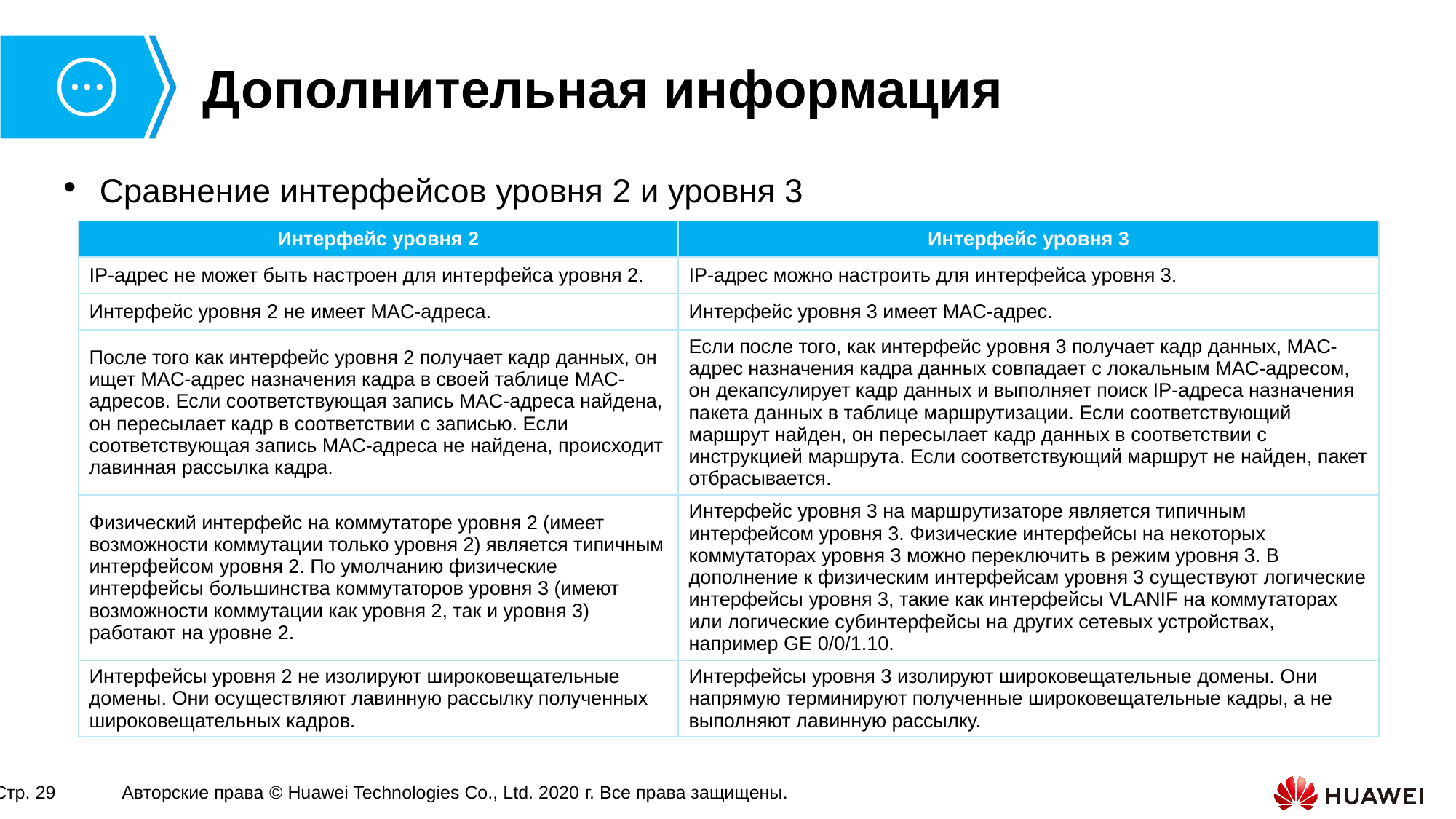

Сравнение интерфейсов уровня 2 и уровня 3
| Интерфейс уровня 2 | Интерфейс уровня 3 |
| --- | --- |
| IP-адрес не может быть настроен для интерфейса уровня 2. | IP-адрес можно настроить для интерфейса уровня 3. |
| Интерфейс уровня 2 не имеет MAC-адреса. | Интерфейс уровня 3 имеет MAC-адрес. |
| После того как интерфейс уровня 2 получает кадр данных, он ищет MAC-адрес назначения кадра в своей таблице MAC-адресов. Если соответствующая запись MAC-адреса найдена, он пересылает кадр в соответствии с записью. Если соответствующая запись MAC-адреса не найдена, происходит лавинная рассылка кадра. | Если после того, как интерфейс уровня 3 получает кадр данных, MAC-адрес назначения кадра данных совпадает с локальным MAC-адресом, он декапсулирует кадр данных и выполняет поиск IP-адреса назначения пакета данных в таблице маршрутизации. Если соответствующий маршрут найден, он пересылает кадр данных в соответствии с инструкцией маршрута. Если соответствующий маршрут не найден, пакет отбрасывается. |
| Физический интерфейс на коммутаторе уровня 2 (имеет возможности коммутации только уровня 2) является типичным интерфейсом уровня 2. По умолчанию физические интерфейсы большинства коммутаторов уровня 3 (имеют возможности коммутации как уровня 2, так и уровня 3) работают на уровне 2. | Интерфейс уровня 3 на маршрутизаторе является типичным интерфейсом уровня 3. Физические интерфейсы на некоторых коммутаторах уровня 3 можно переключить в режим уровня 3. В дополнение к физическим интерфейсам уровня 3 существуют логические интерфейсы уровня 3, такие как интерфейсы VLANIF на коммутаторах или логические субинтерфейсы на других сетевых устройствах, например GE 0/0/1.10. |
| Интерфейсы уровня 2 не изолируют широковещательные домены. Они осуществляют лавинную рассылку полученных широковещательных кадров. | Интерфейсы уровня 3 изолируют широковещательные домены. Они напрямую терминируют полученные широковещательные кадры, а не выполняют лавинную рассылку. |